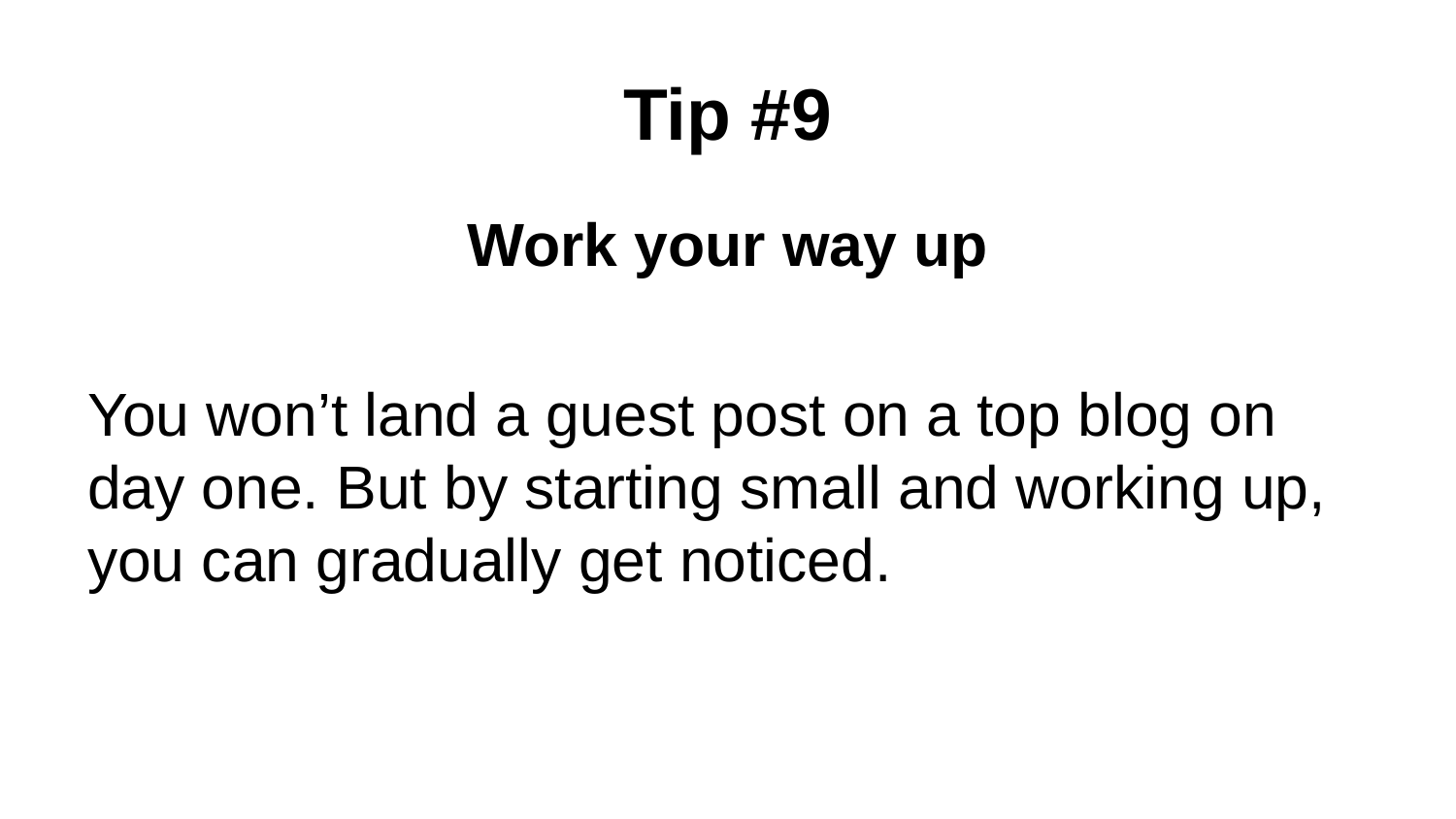

# Tip #9
Work your way up

You won’t land a guest post on a top blog on day one. But by starting small and working up, you can gradually get noticed.

.